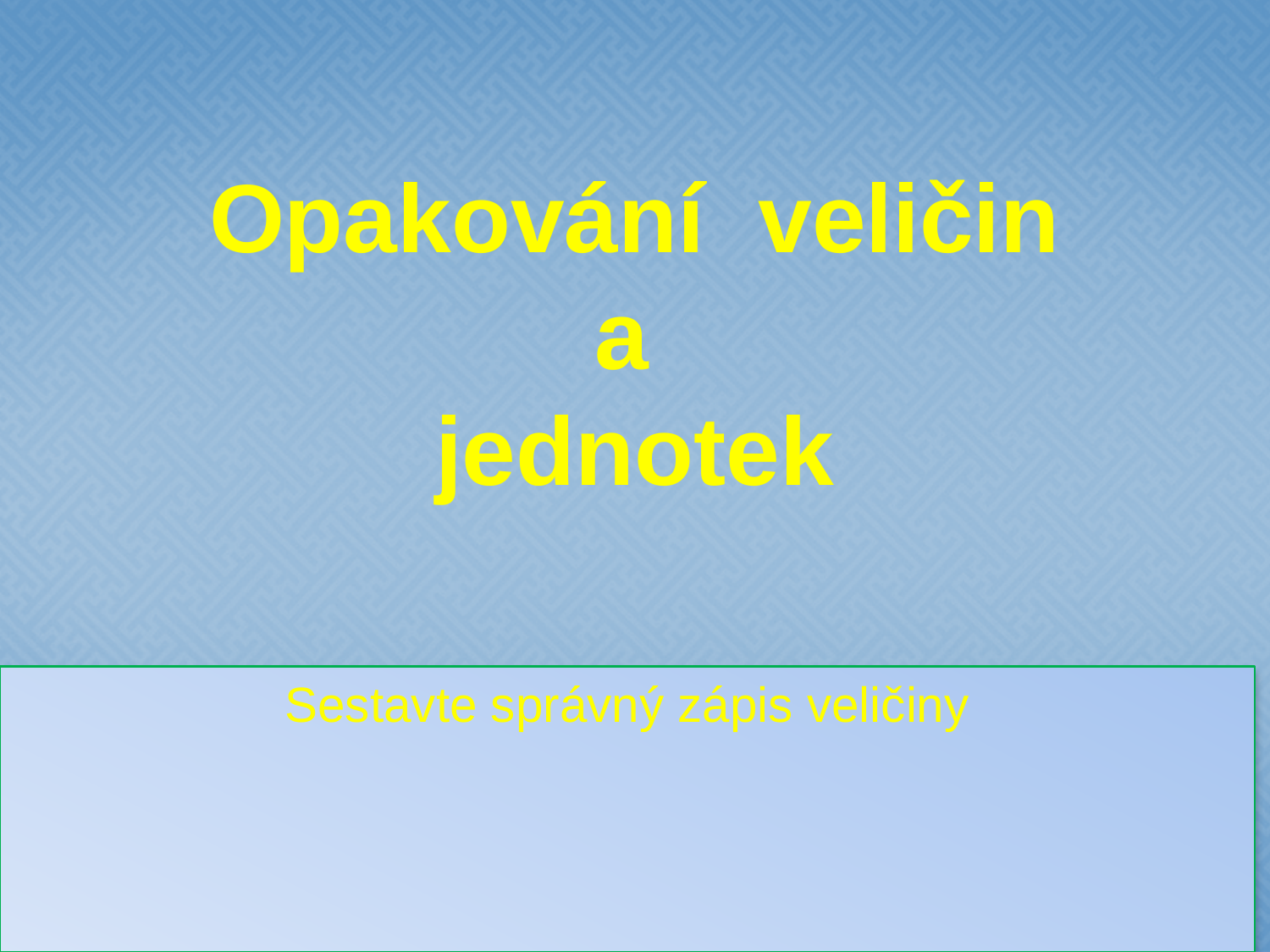

# Opakování  veličin a jednotek
Sestavte správný zápis veličiny